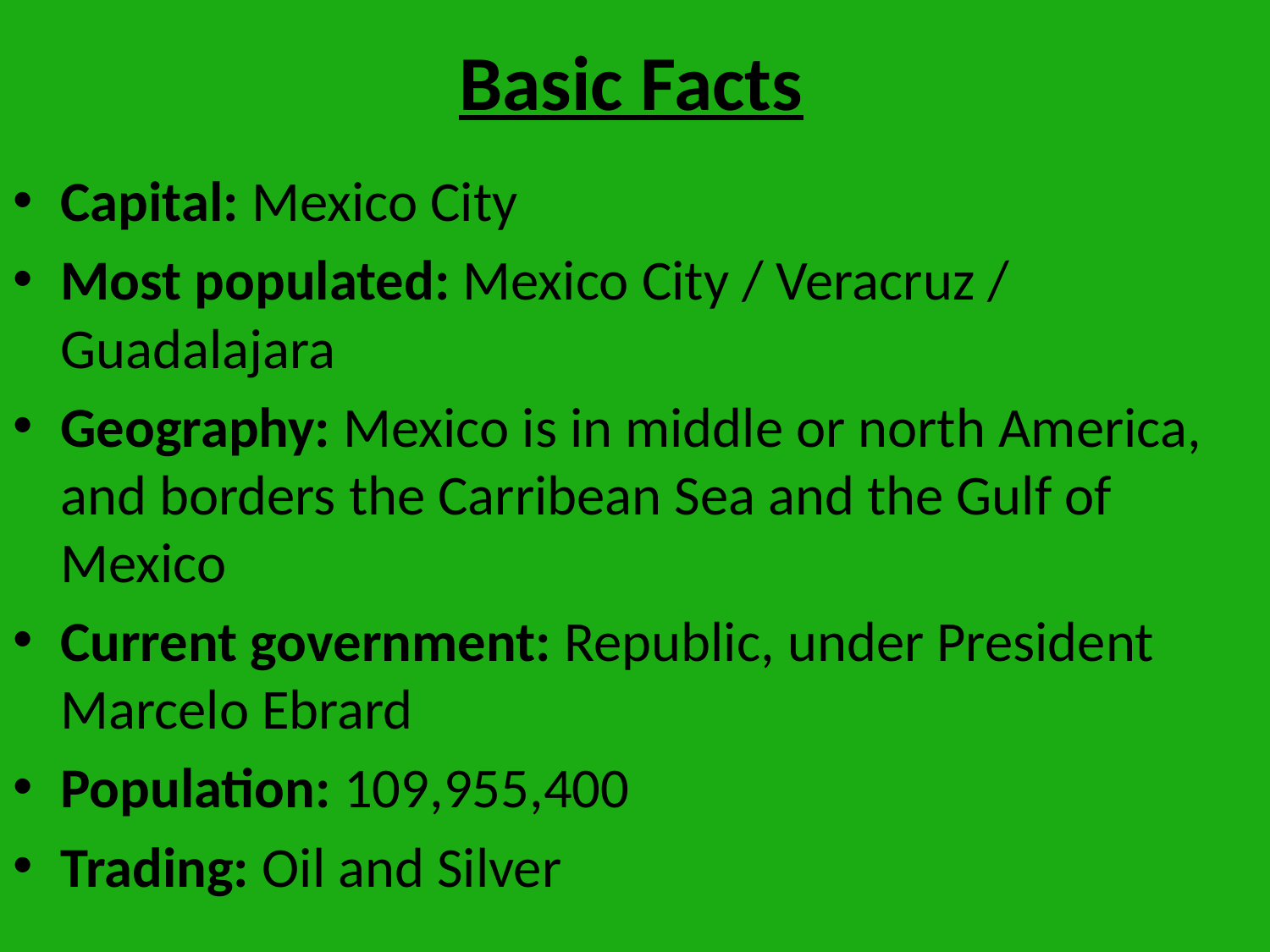

# Basic Facts
Capital: Mexico City
Most populated: Mexico City / Veracruz / Guadalajara
Geography: Mexico is in middle or north America, and borders the Carribean Sea and the Gulf of Mexico
Current government: Republic, under President Marcelo Ebrard
Population: 109,955,400
Trading: Oil and Silver